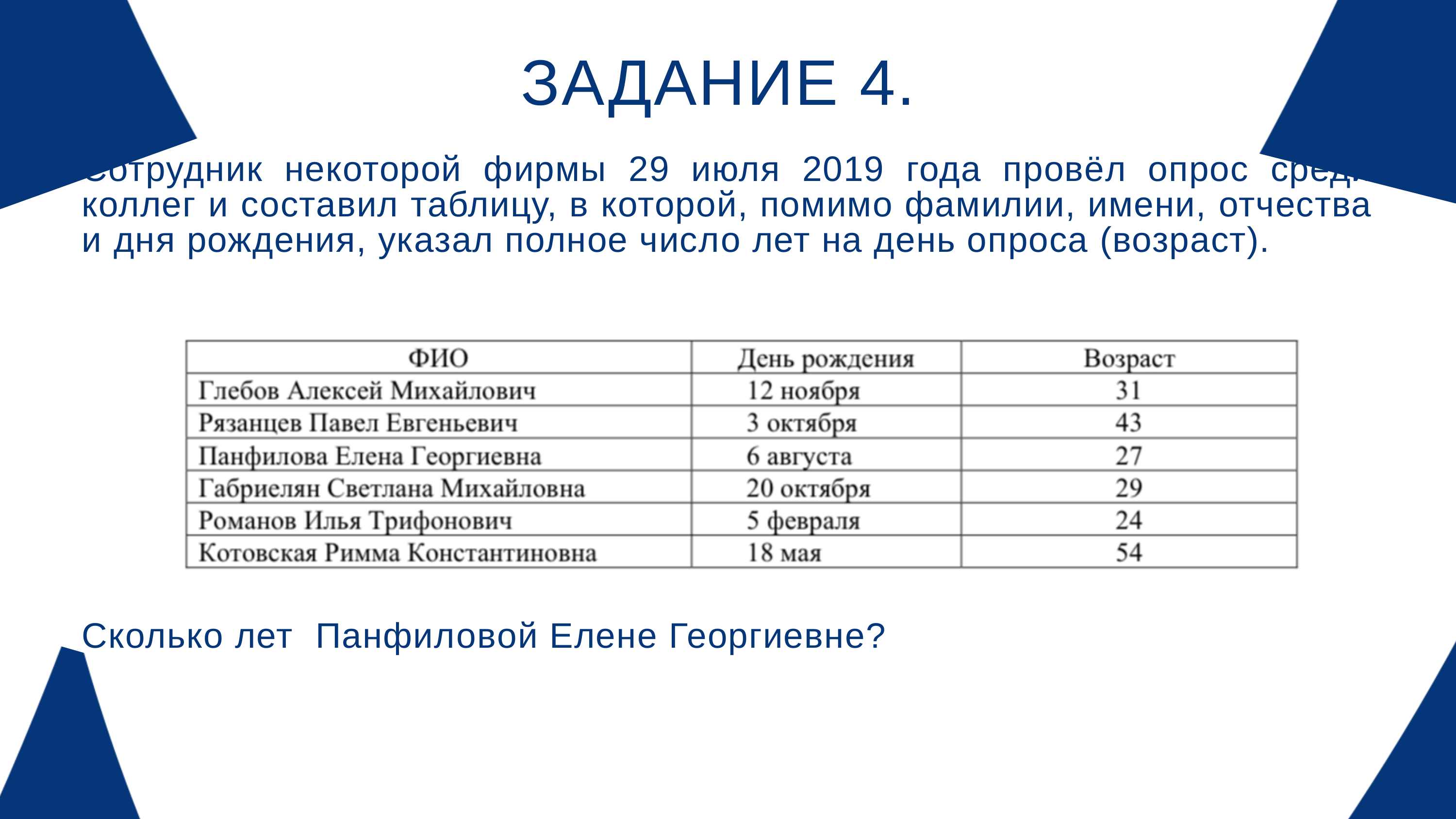

ЗАДАНИЕ 4.
Сотрудник некоторой фирмы 29 июля 2019 года провёл опрос среди коллег и составил таблицу, в которой, помимо фамилии, имени, отчества и дня рождения, указал полное число лет на день опроса (возраст).

Сколько лет  Панфиловой Елене Георгиевне?